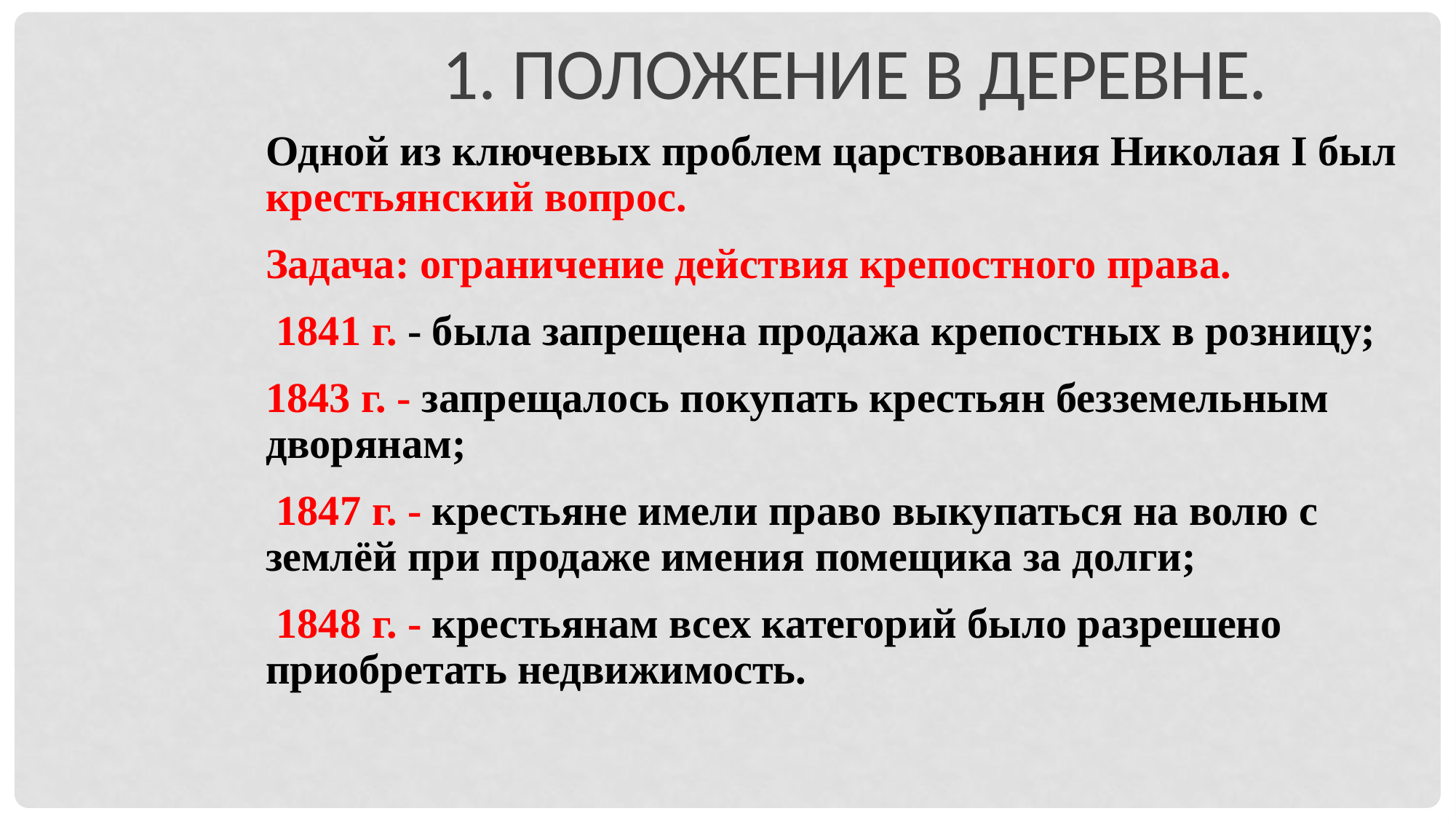

1. Положение в деревне.
Одной из ключевых проблем царствования Николая I был крестьянский вопрос.
Задача: ограничение действия крепостного права.
 1841 г. - была запрещена продажа крепостных в розницу;
1843 г. - запрещалось покупать крестьян безземельным дворянам;
 1847 г. - крестьяне имели право выкупаться на волю с землёй при продаже имения помещика за долги;
 1848 г. - крестьянам всех категорий было разрешено приобретать недвижимость.